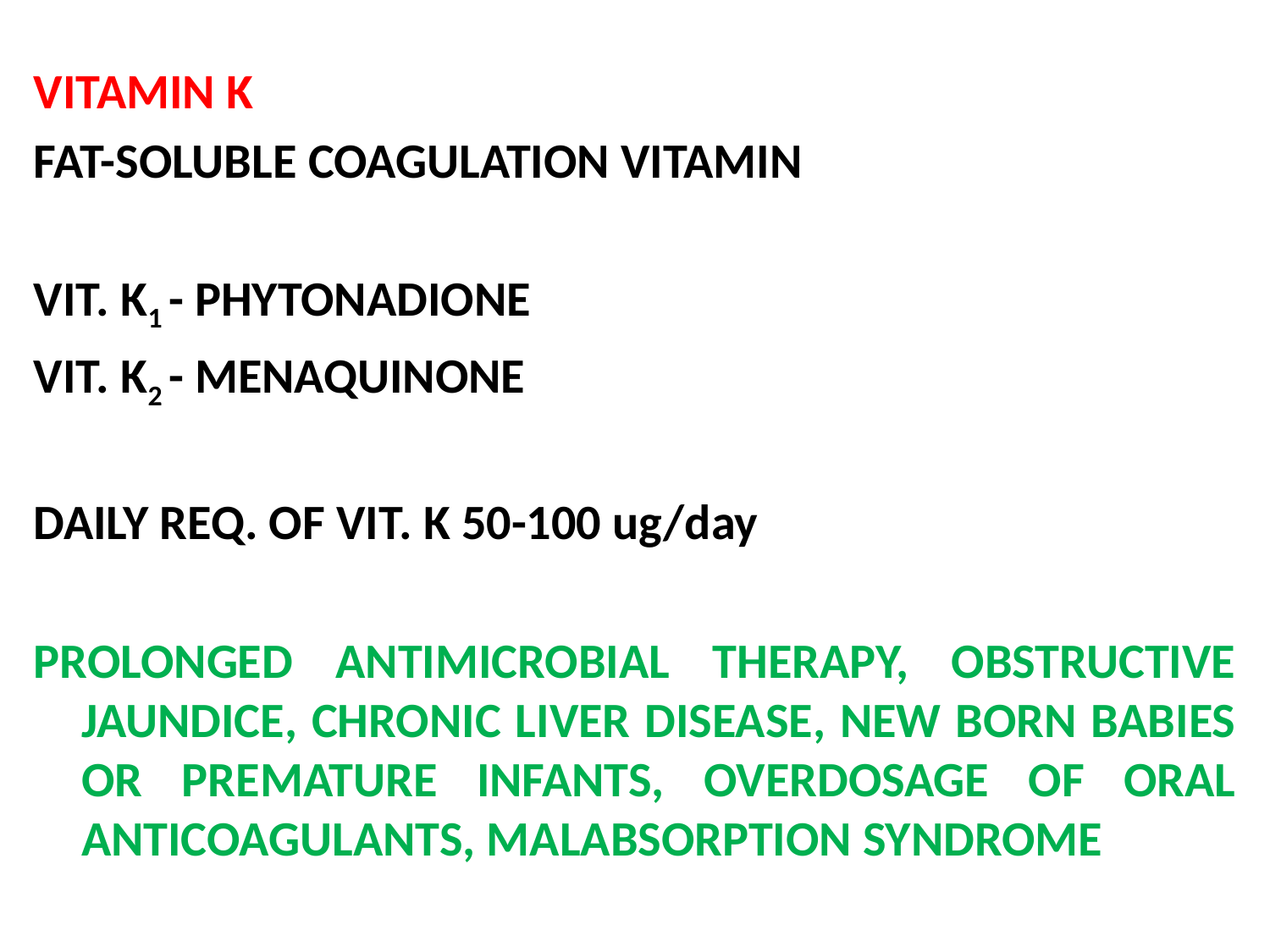

VITAMIN K
FAT-SOLUBLE COAGULATION VITAMIN

VIT. K1 - PHYTONADIONE
VIT. K2 - MENAQUINONE

DAILY REQ. OF VIT. K 50-100 ug/day

PROLONGED ANTIMICROBIAL THERAPY, OBSTRUCTIVE JAUNDICE, CHRONIC LIVER DISEASE, NEW BORN BABIES OR PREMATURE INFANTS, OVERDOSAGE OF ORAL ANTICOAGULANTS, MALABSORPTION SYNDROME